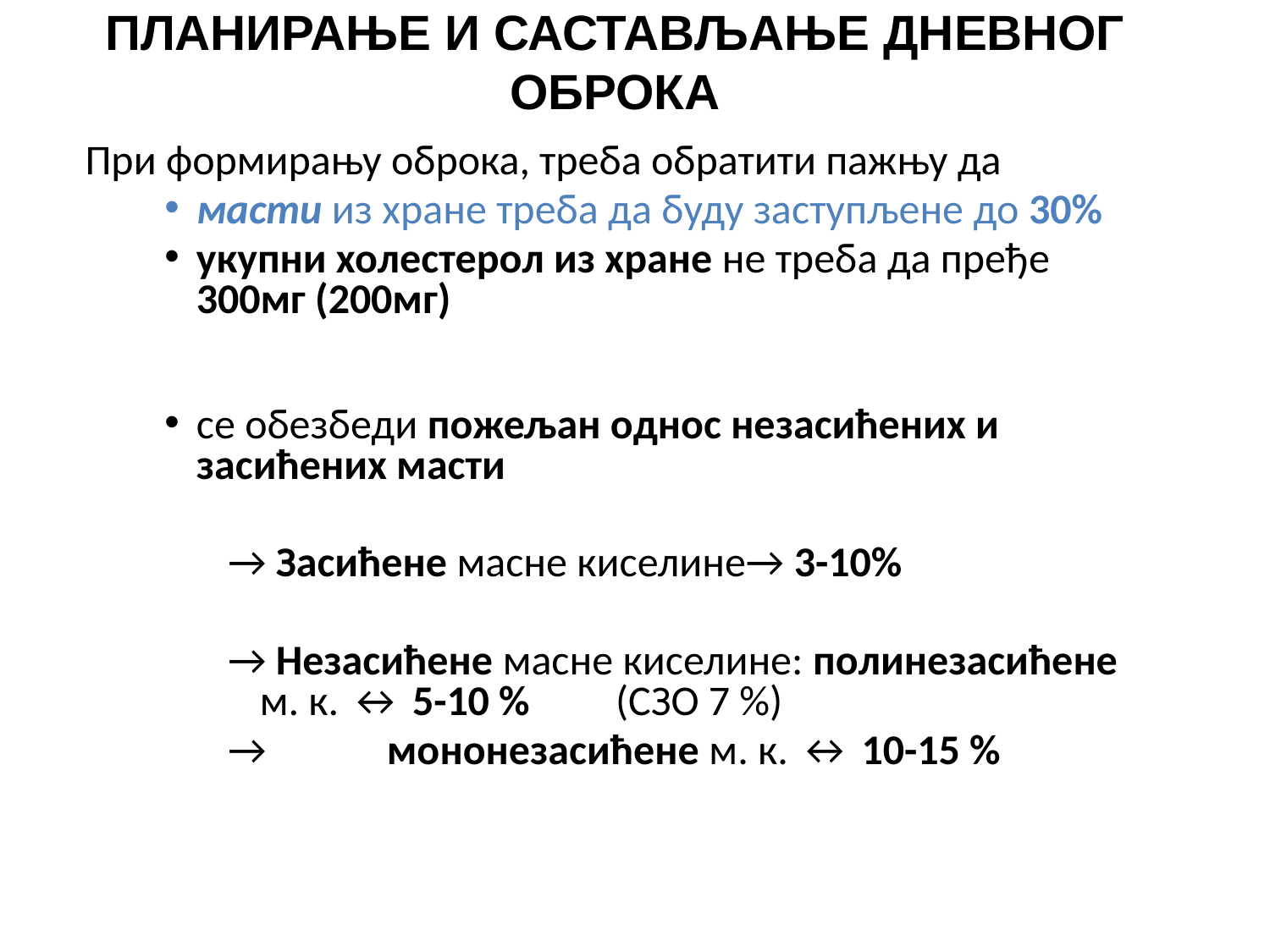

# ПЛАНИРАЊЕ И САСТАВЉАЊЕ ДНЕВНОГ ОБРОКА
	При формирању оброка, треба обратити пажњу да
масти из хране треба да буду заступљене до 30%
укупни холестерол из хране не треба да пређе 300мг (200мг)

се обезбеди пожељан однос незасићених и засићених масти

→ Засићене масне киселине→ 3-10%

→ Незасићене масне киселине: полинезасићене м. к. ↔ 5-10 %         (СЗО 7 %)
→ 	мононезасићене м. к. ↔ 10-15 %